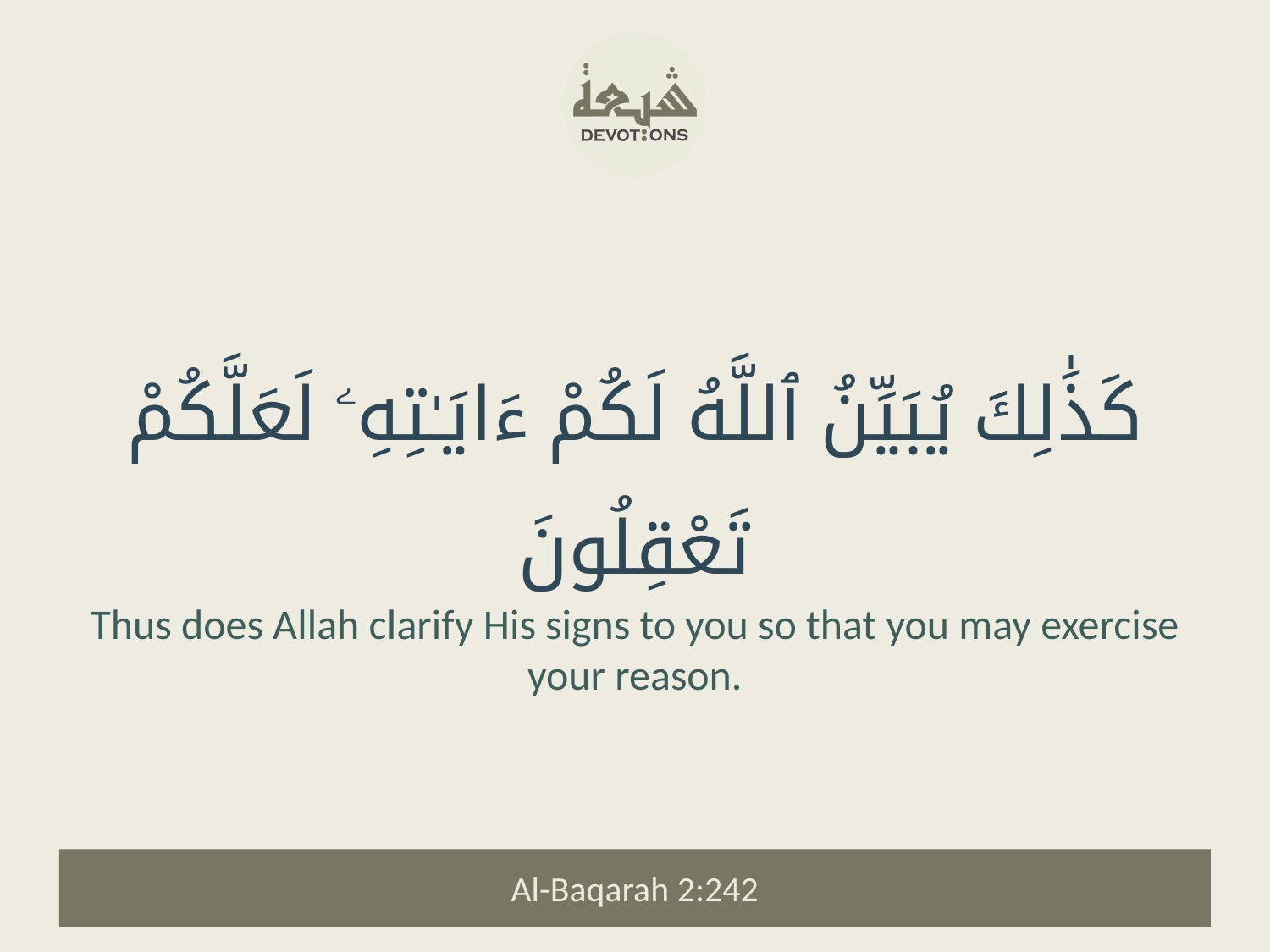

كَذَٰلِكَ يُبَيِّنُ ٱللَّهُ لَكُمْ ءَايَـٰتِهِۦ لَعَلَّكُمْ تَعْقِلُونَ
Thus does Allah clarify His signs to you so that you may exercise your reason.
Al-Baqarah 2:242